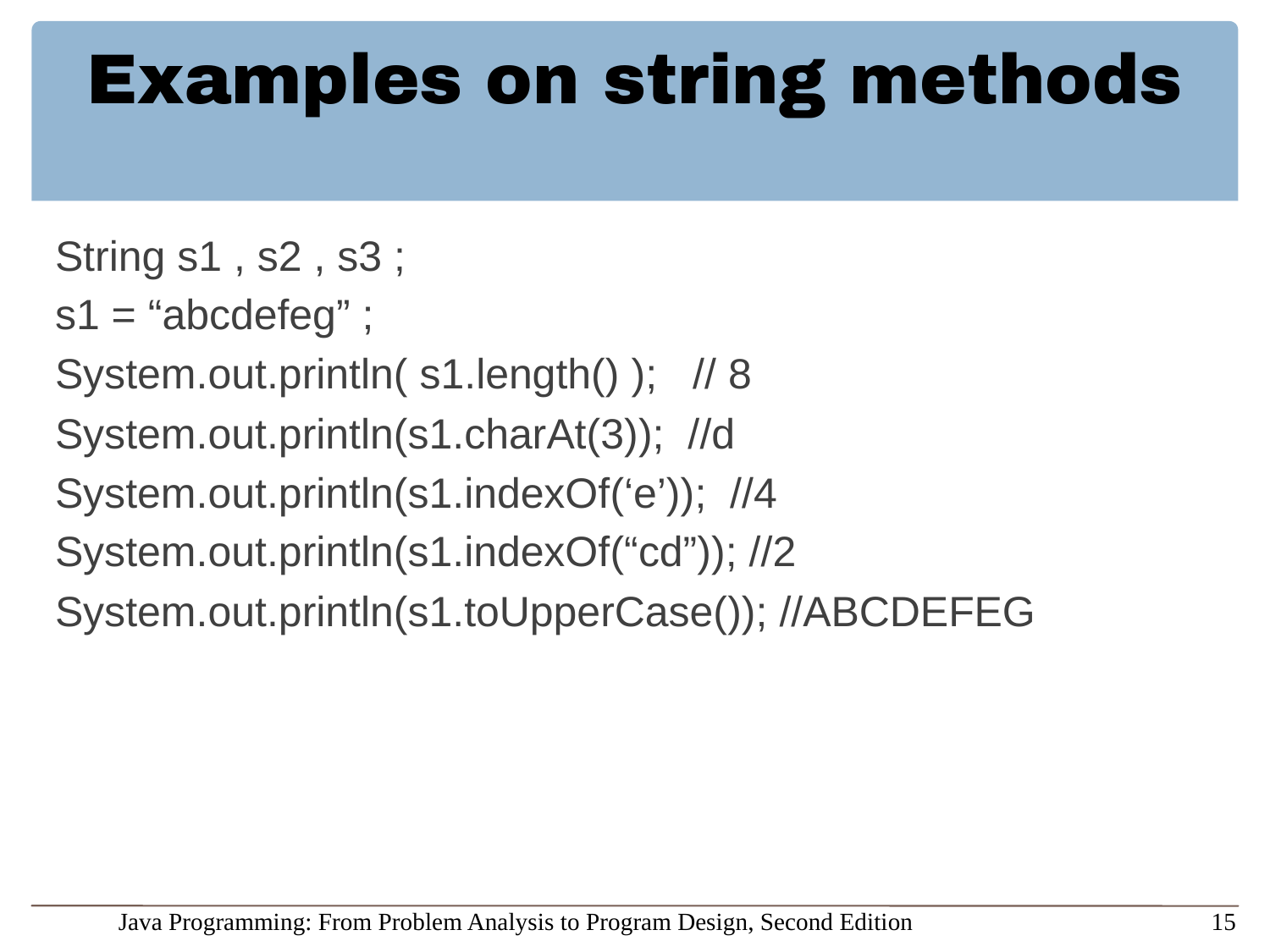

# Examples on string methods
String s1 , s2 , s3 ;
s1 = “abcdefeg” ;
System.out.println( s1.length() );   // 8
System.out.println(s1.charAt(3));  //d
System.out.println(s1.indexOf(‘e’));  //4
System.out.println(s1.indexOf(“cd”)); //2
System.out.println(s1.toUpperCase()); //ABCDEFEG

Java Programming: From Problem Analysis to Program Design, Second Edition
15